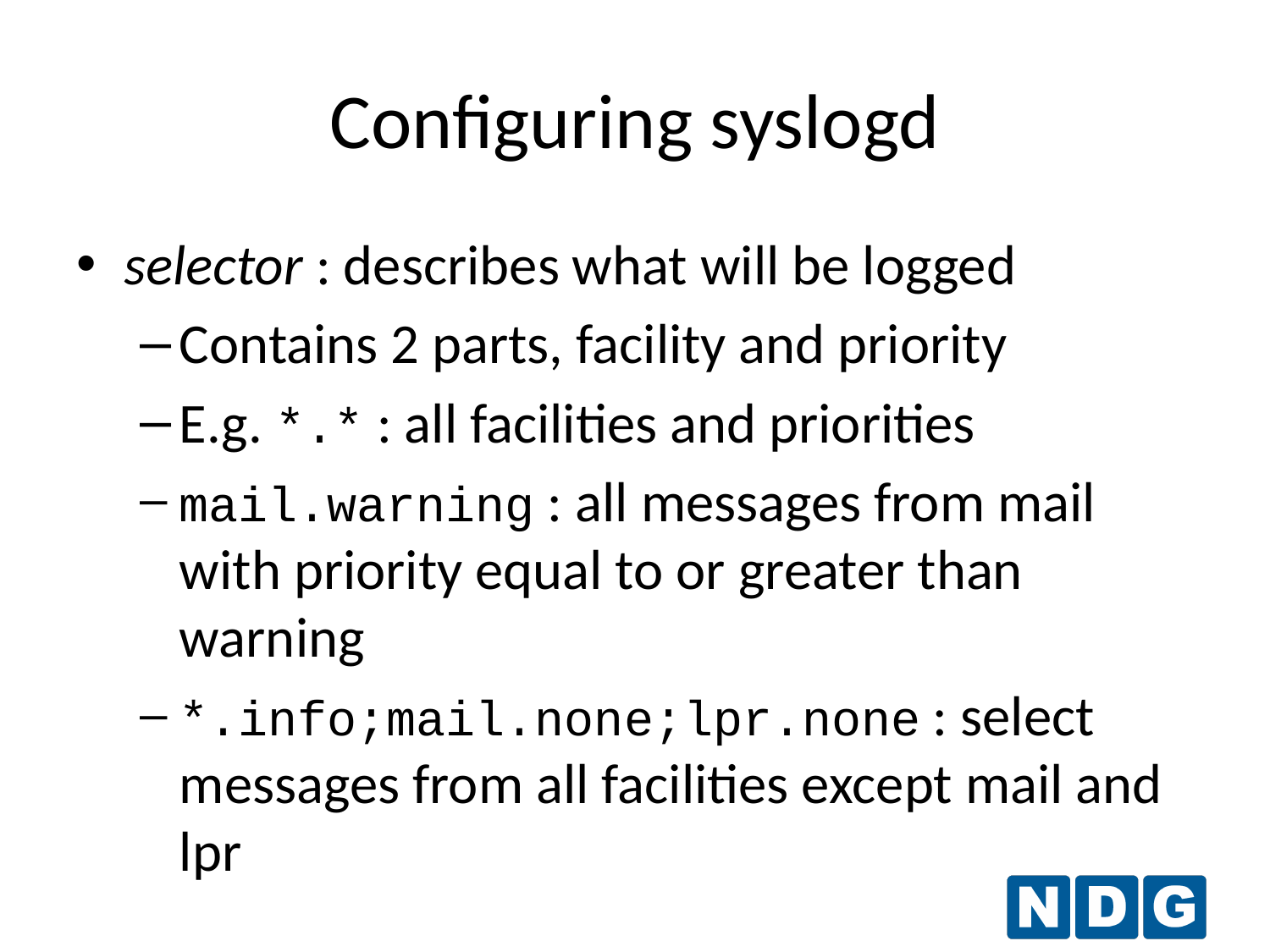

Configuring syslogd
selector : describes what will be logged
Contains 2 parts, facility and priority
E.g. *.* : all facilities and priorities
mail.warning : all messages from mail with priority equal to or greater than warning
*.info;mail.none;lpr.none : select messages from all facilities except mail and lpr